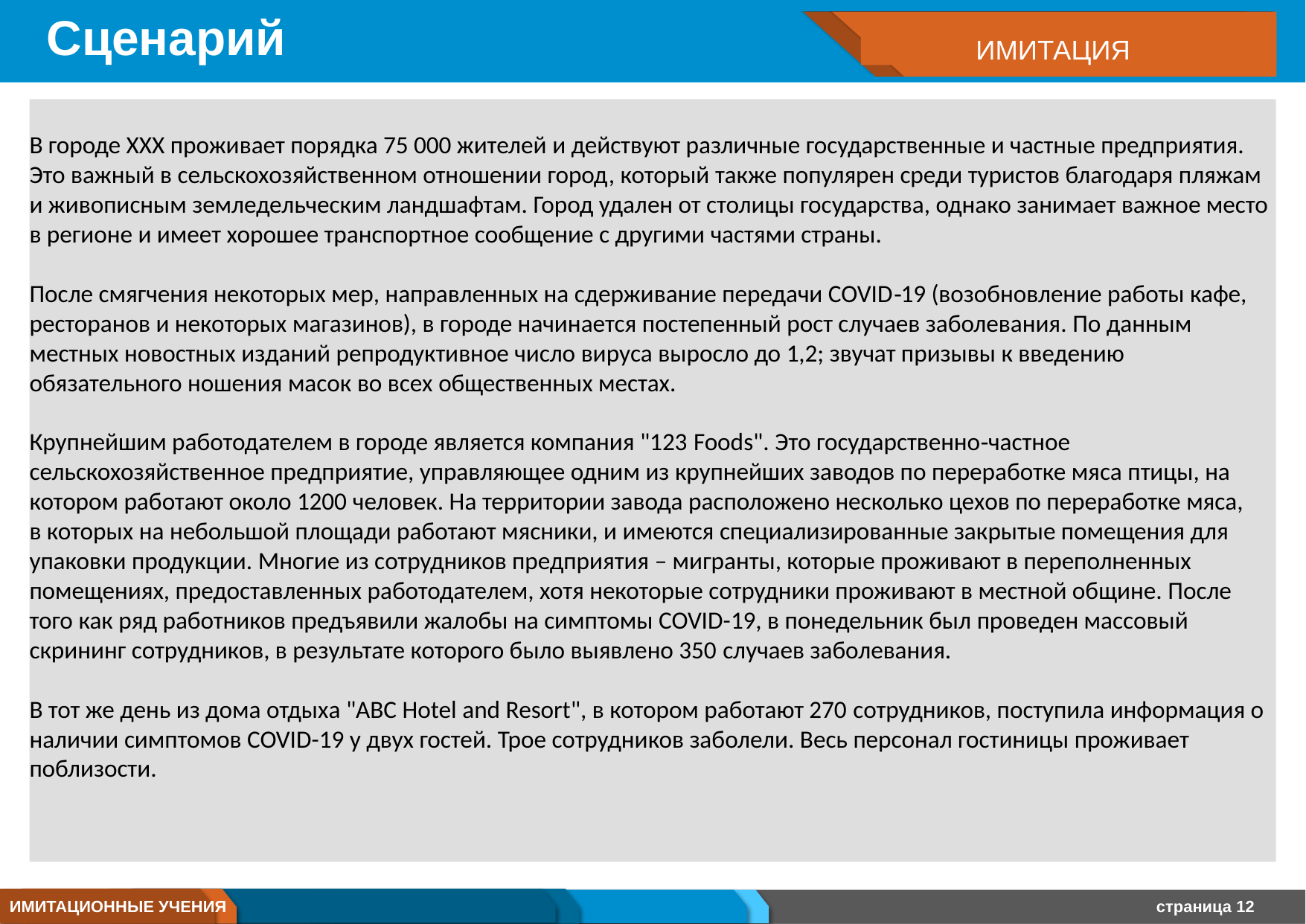

# Сценарий

ИМИТАЦИЯ

В городе ХХХ проживает порядка 75 000 жителей и действуют различные государственные и частные предприятия.
Это важный в сельскохозяйственном отношении город, который также популярен среди туристов благодаря пляжам и живописным земледельческим ландшафтам. Город удален от столицы государства, однако занимает важное место в регионе и имеет хорошее транспортное сообщение с другими частями страны.

После смягчения некоторых мер, направленных на сдерживание передачи COVID‑19 (возобновление работы кафе, ресторанов и некоторых магазинов), в городе начинается постепенный рост случаев заболевания. По данным местных новостных изданий репродуктивное число вируса выросло до 1,2; звучат призывы к введению обязательного ношения масок во всех общественных местах.

Крупнейшим работодателем в городе является компания "123 Foods". Это государственно‑частное сельскохозяйственное предприятие, управляющее одним из крупнейших заводов по переработке мяса птицы, на котором работают около 1200 человек. На территории завода расположено несколько цехов по переработке мяса, в которых на небольшой площади работают мясники, и имеются специализированные закрытые помещения для упаковки продукции. Многие из сотрудников предприятия – мигранты, которые проживают в переполненных помещениях, предоставленных работодателем, хотя некоторые сотрудники проживают в местной общине. После того как ряд работников предъявили жалобы на симптомы COVID-19, в понедельник был проведен массовый скрининг сотрудников, в результате которого было выявлено 350 случаев заболевания.

В тот же день из дома отдыха "ABC Hotel and Resort", в котором работают 270 сотрудников, поступила информация о наличии симптомов COVID-19 у двух гостей. Трое сотрудников заболели. Весь персонал гостиницы проживает поблизости.
ИМИТАЦИОННЫЕ УЧЕНИЯ
страница 12